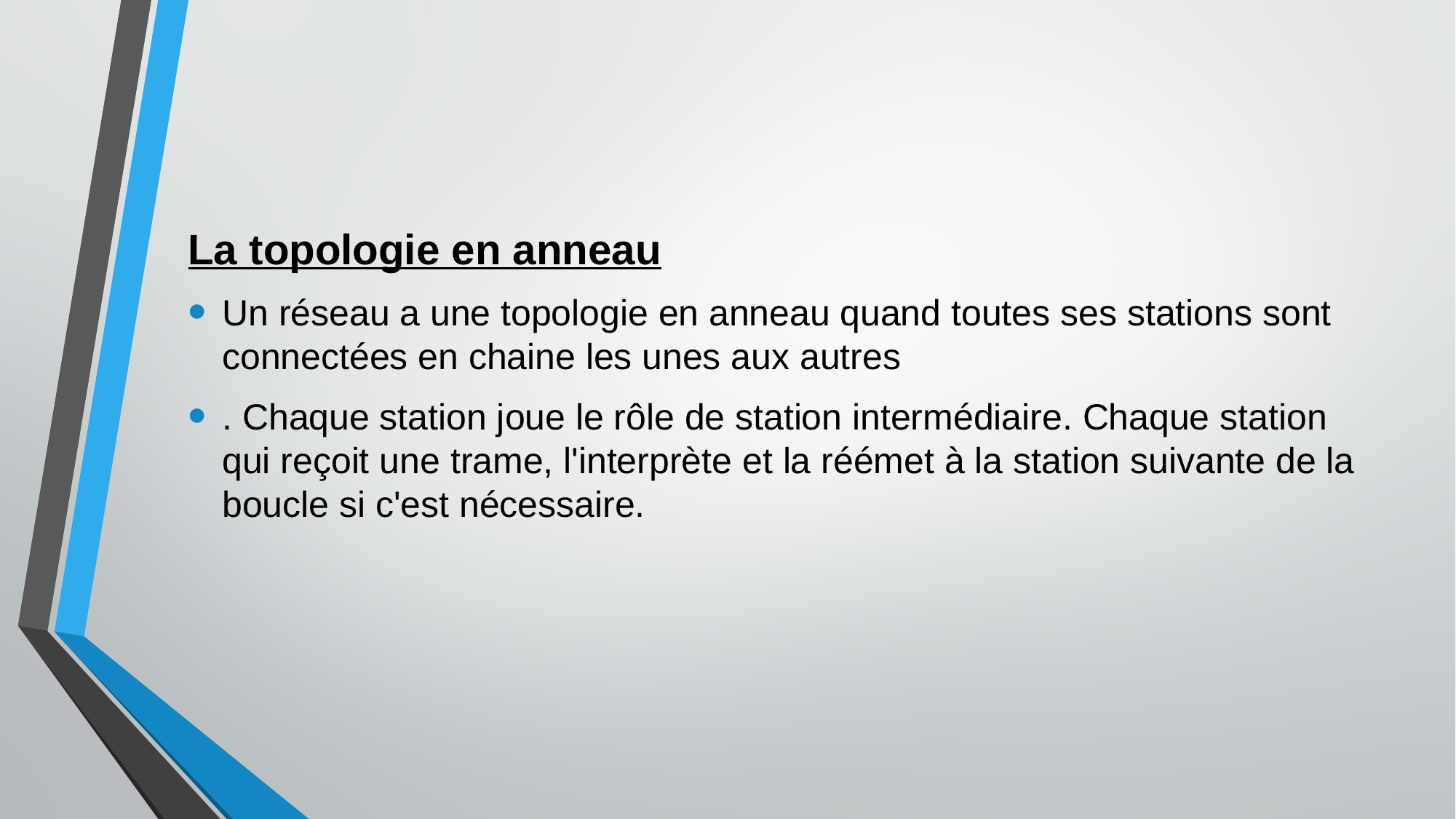

La topologie en anneau
Un réseau a une topologie en anneau quand toutes ses stations sont connectées en chaine les unes aux autres
. Chaque station joue le rôle de station intermédiaire. Chaque station qui reçoit une trame, l'interprète et la réémet à la station suivante de la boucle si c'est nécessaire.